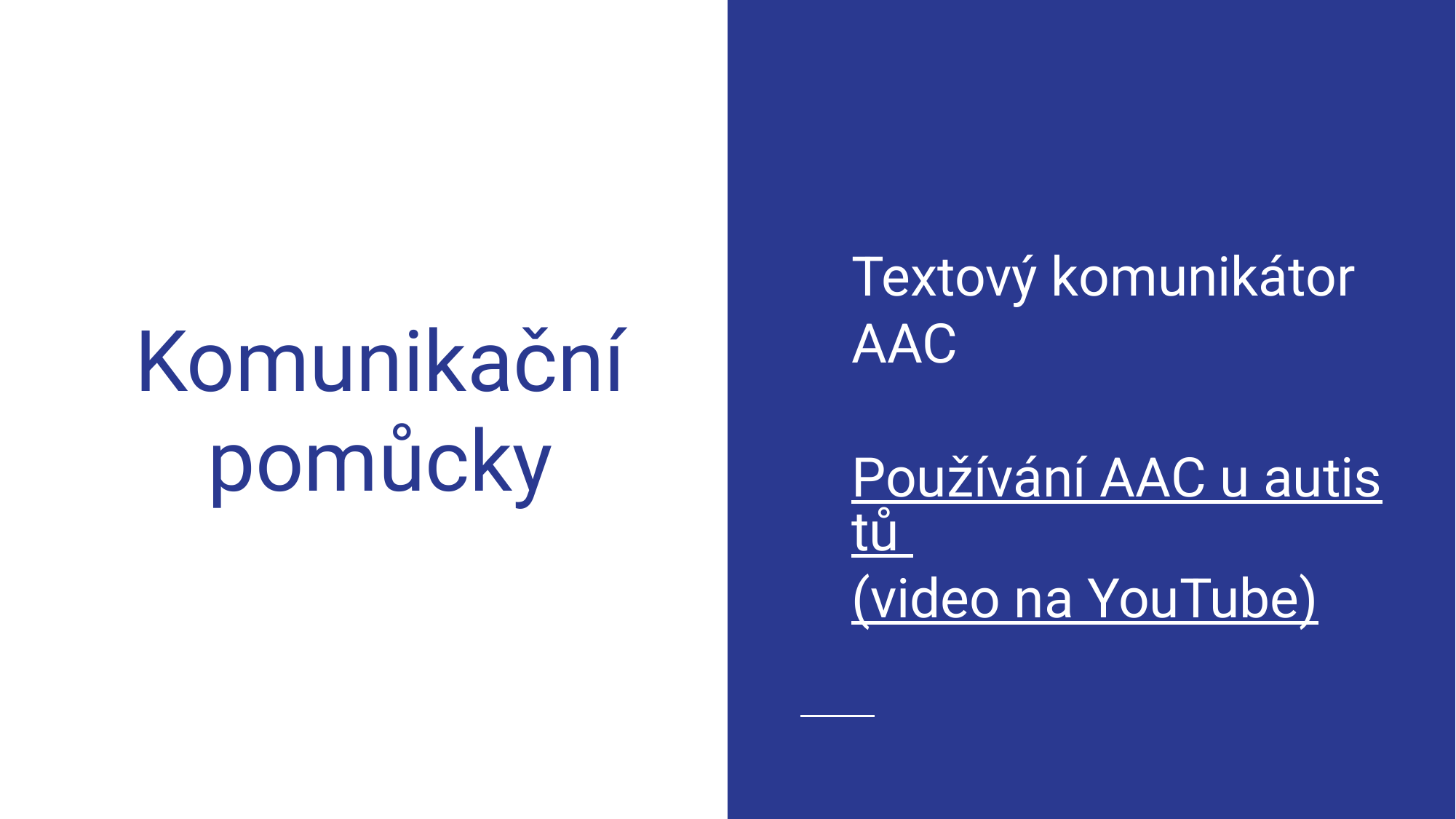

Textový komunikátor AAC

Používání AAC u autistů (video na YouTube)
# Komunikační pomůcky